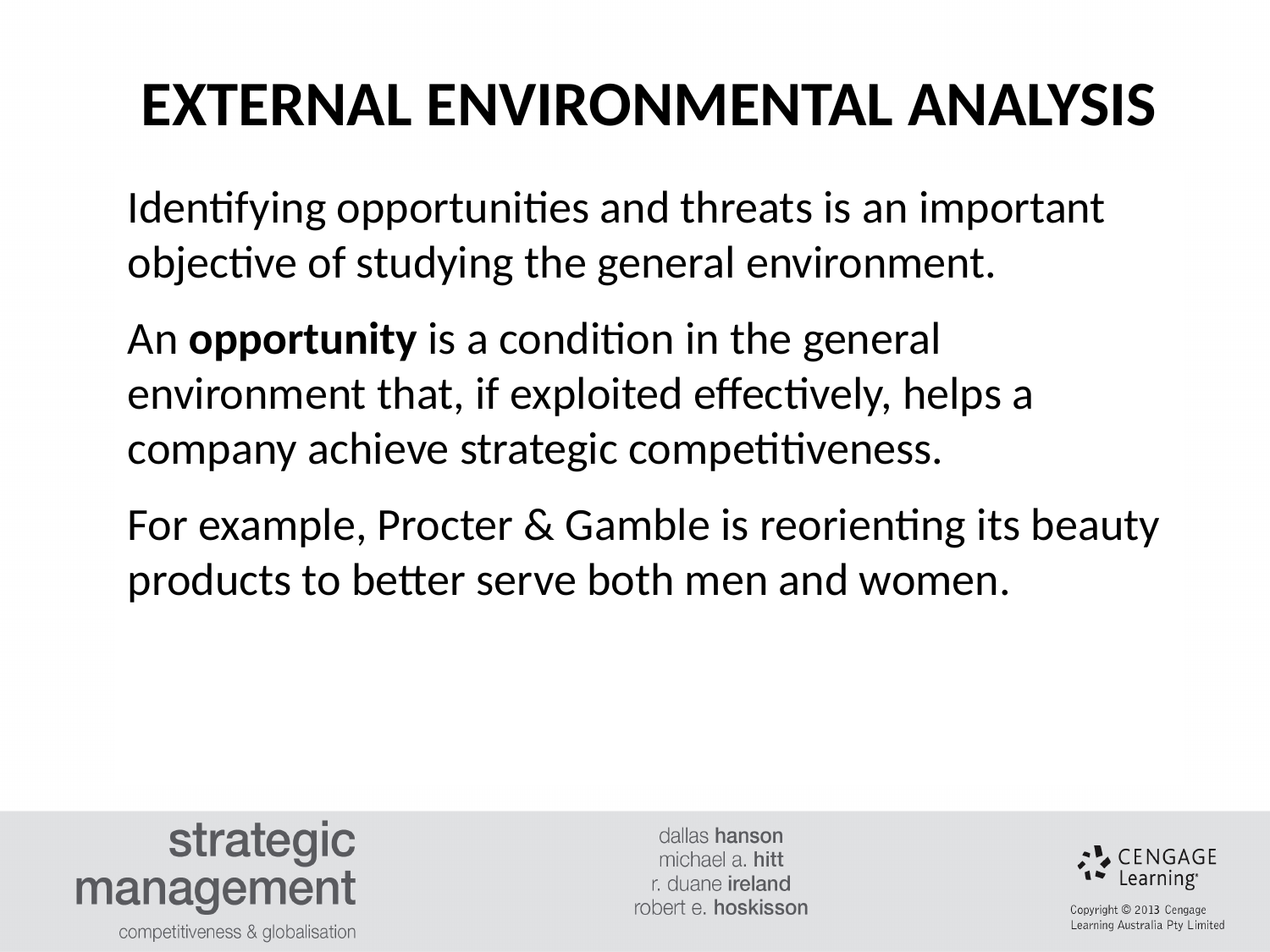

EXTERNAL ENVIRONMENTAL ANALYSIS
#
Identifying opportunities and threats is an important objective of studying the general environment.
An opportunity is a condition in the general environment that, if exploited effectively, helps a company achieve strategic competitiveness.
For example, Procter & Gamble is reorienting its beauty products to better serve both men and women.